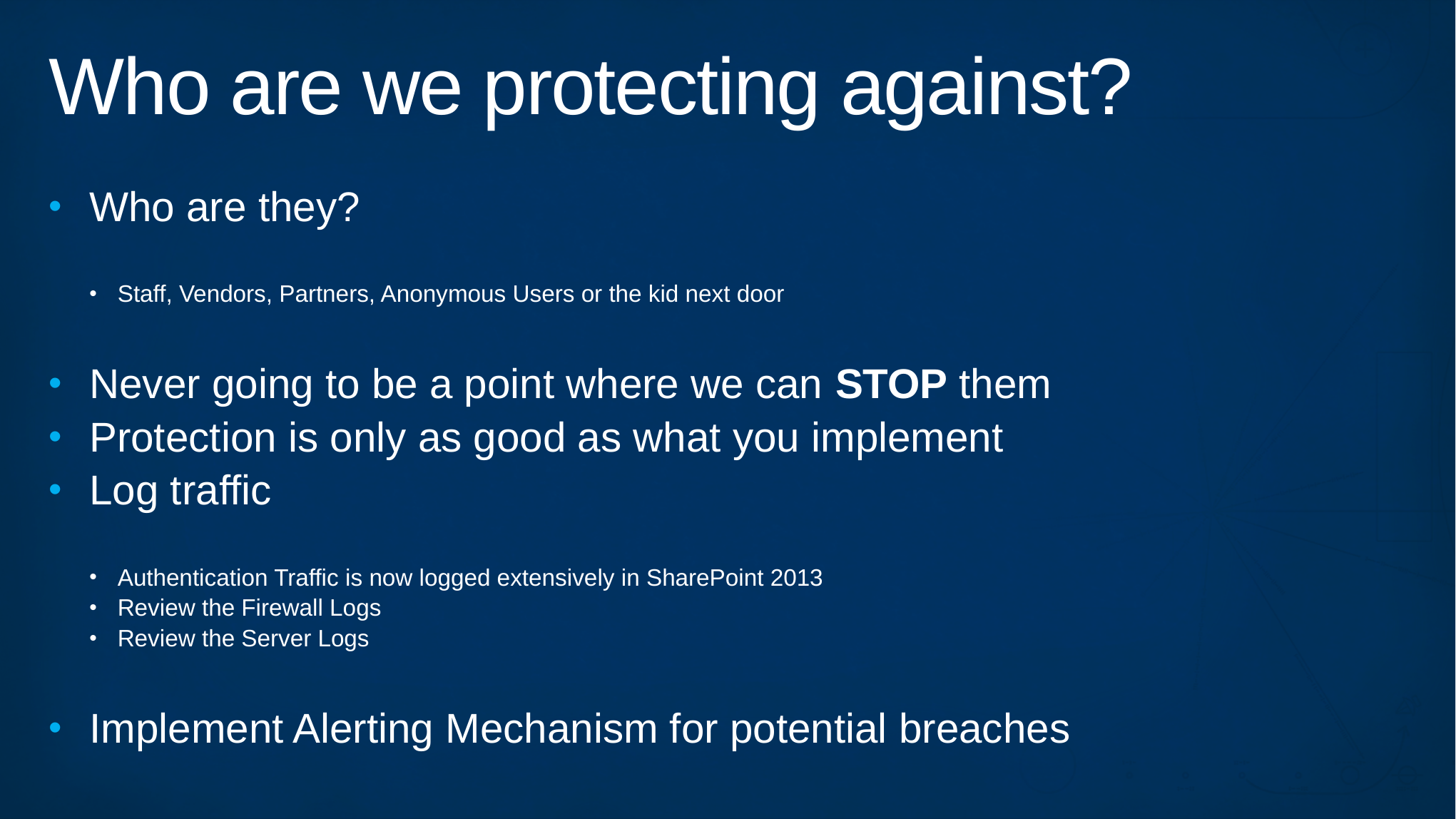

# Who are we protecting against?
Who are they?

Staff, Vendors, Partners, Anonymous Users or the kid next door

Never going to be a point where we can STOP them
Protection is only as good as what you implement
Log traffic

Authentication Traffic is now logged extensively in SharePoint 2013
Review the Firewall Logs
Review the Server Logs

Implement Alerting Mechanism for potential breaches